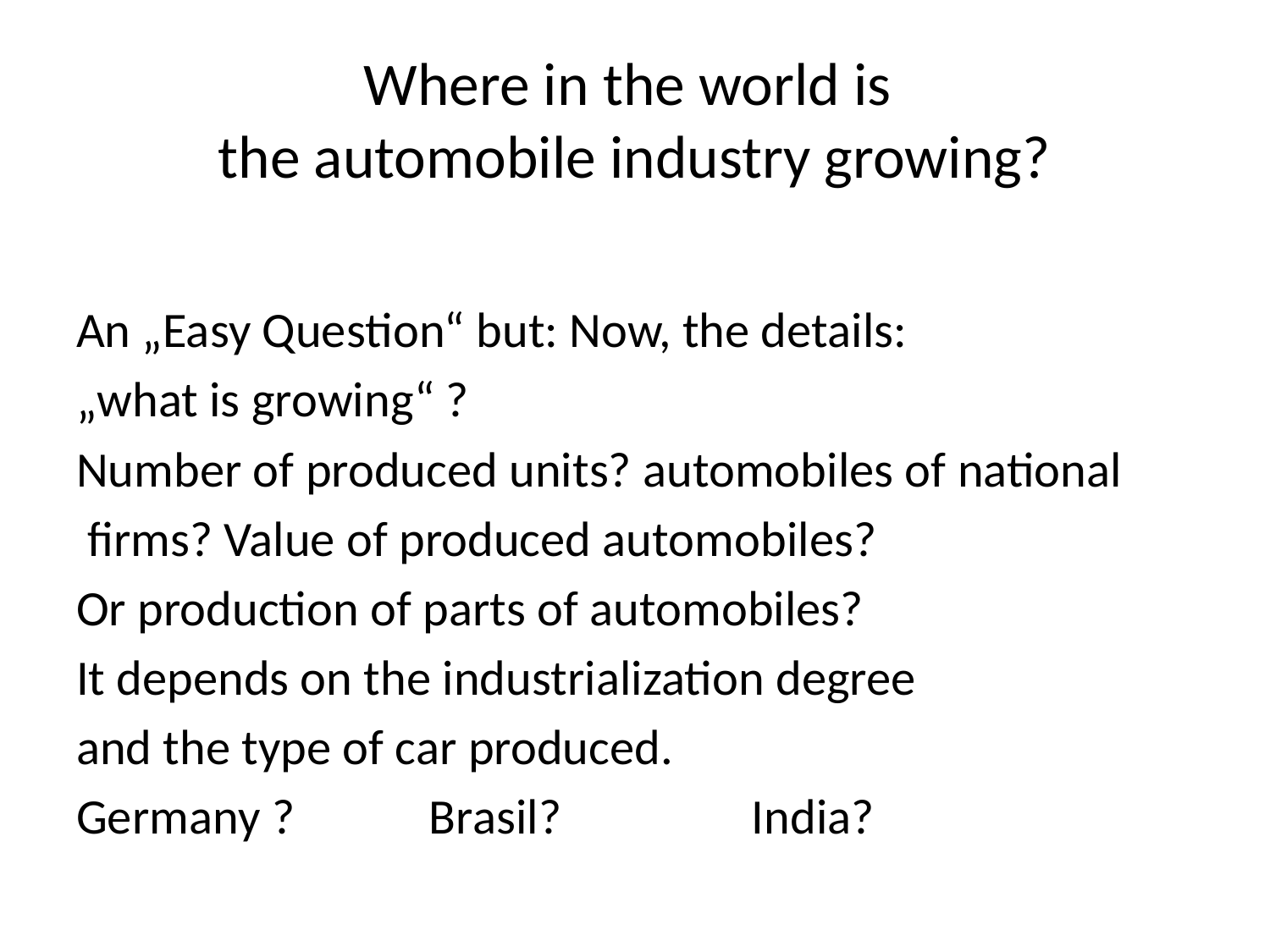

# Where in the world is the automobile industry growing?

An „Easy Question“ but: Now, the details:
„what is growing“ ?
Number of produced units? automobiles of national
 firms? Value of produced automobiles?
Or production of parts of automobiles?
It depends on the industrialization degree
and the type of car produced.
Germany ?            Brasil?                 India?